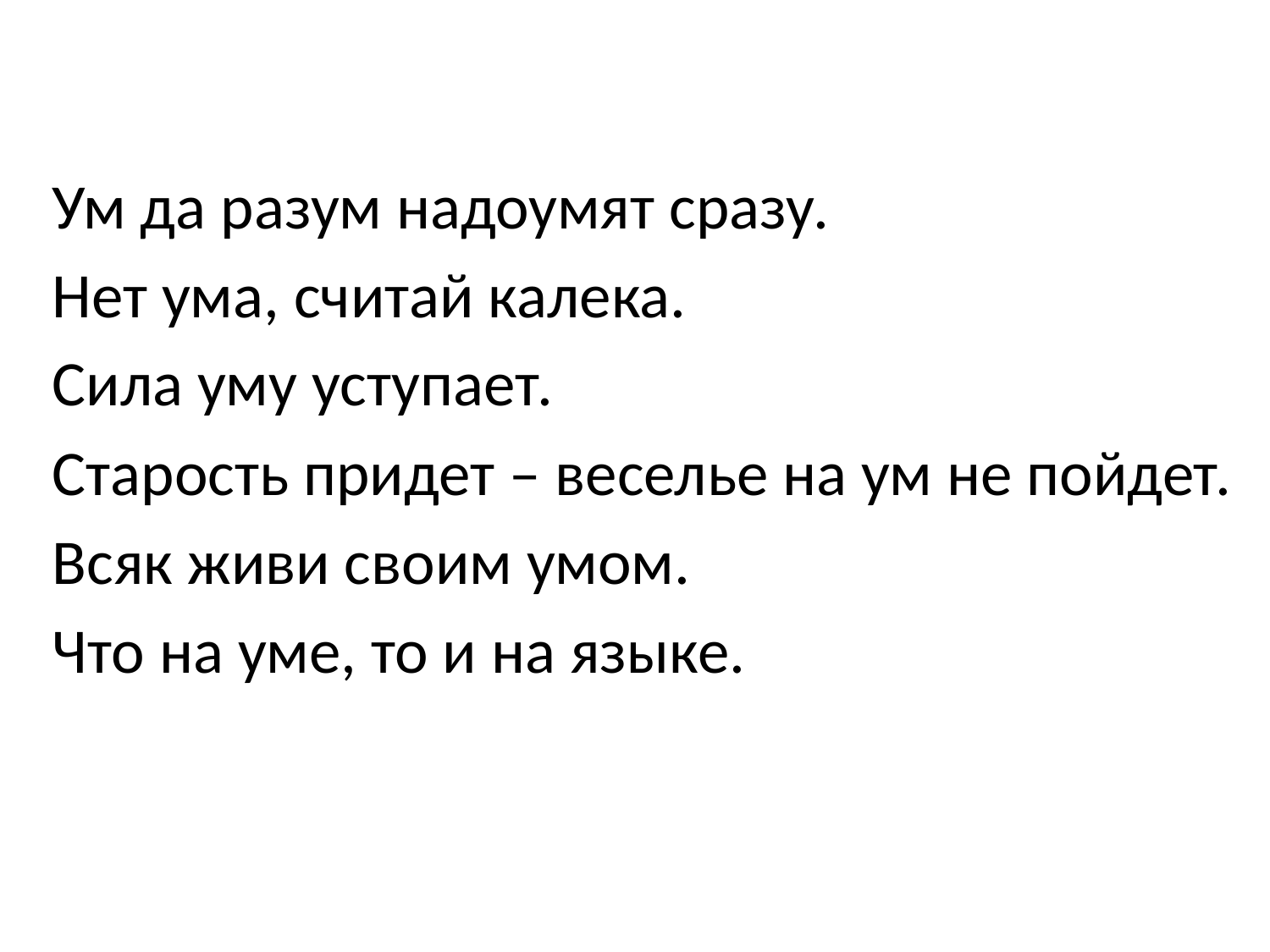

Ум да разум надоумят сразу.
Нет ума, считай калека.
Сила уму уступает.
Старость придет – веселье на ум не пойдет.
Всяк живи своим умом.
Что на уме, то и на языке.